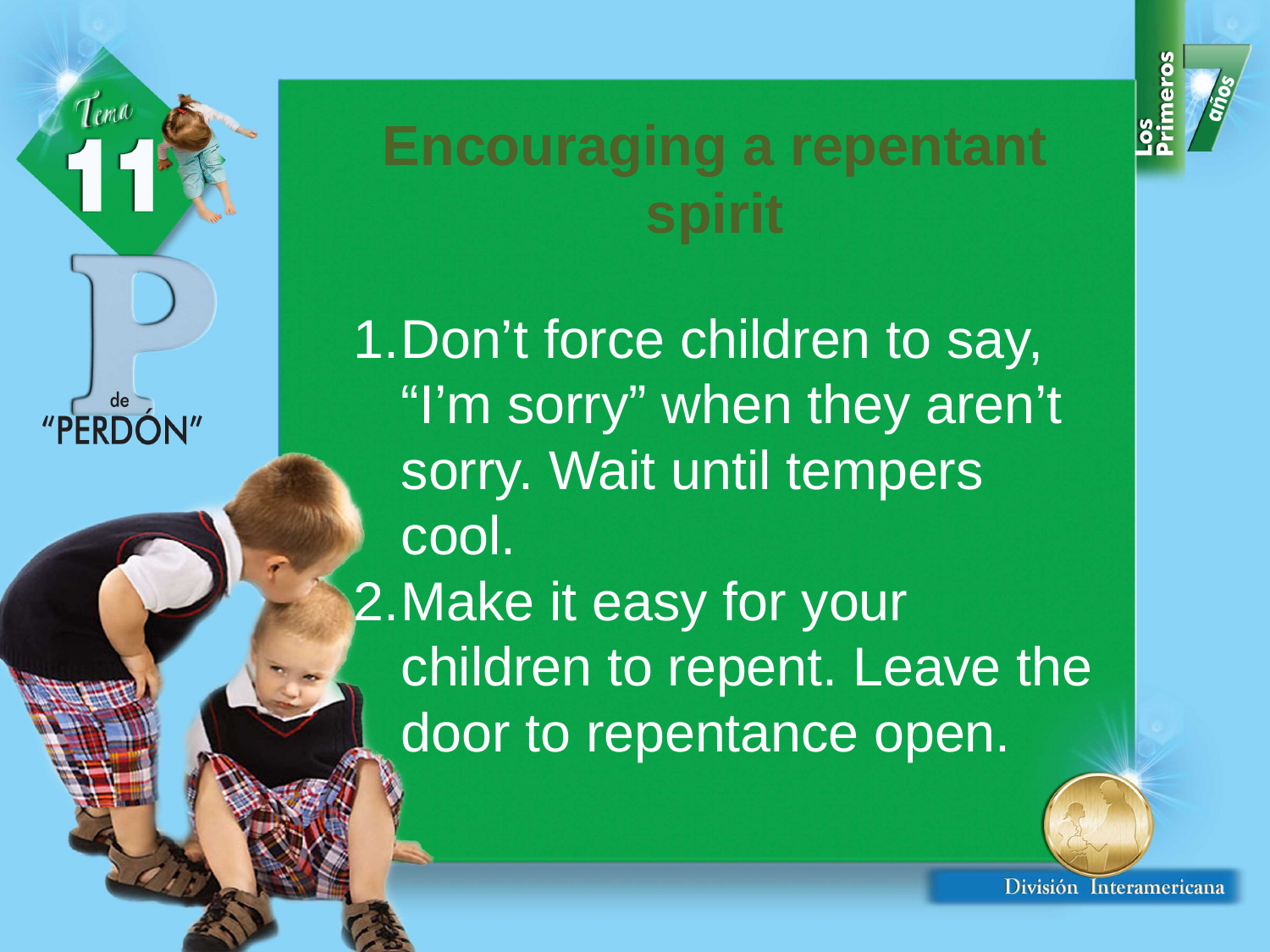

Encouraging a repentant spirit

Don’t force children to say, “I’m sorry” when they aren’t sorry. Wait until tempers cool.
Make it easy for your children to repent. Leave the door to repentance open.